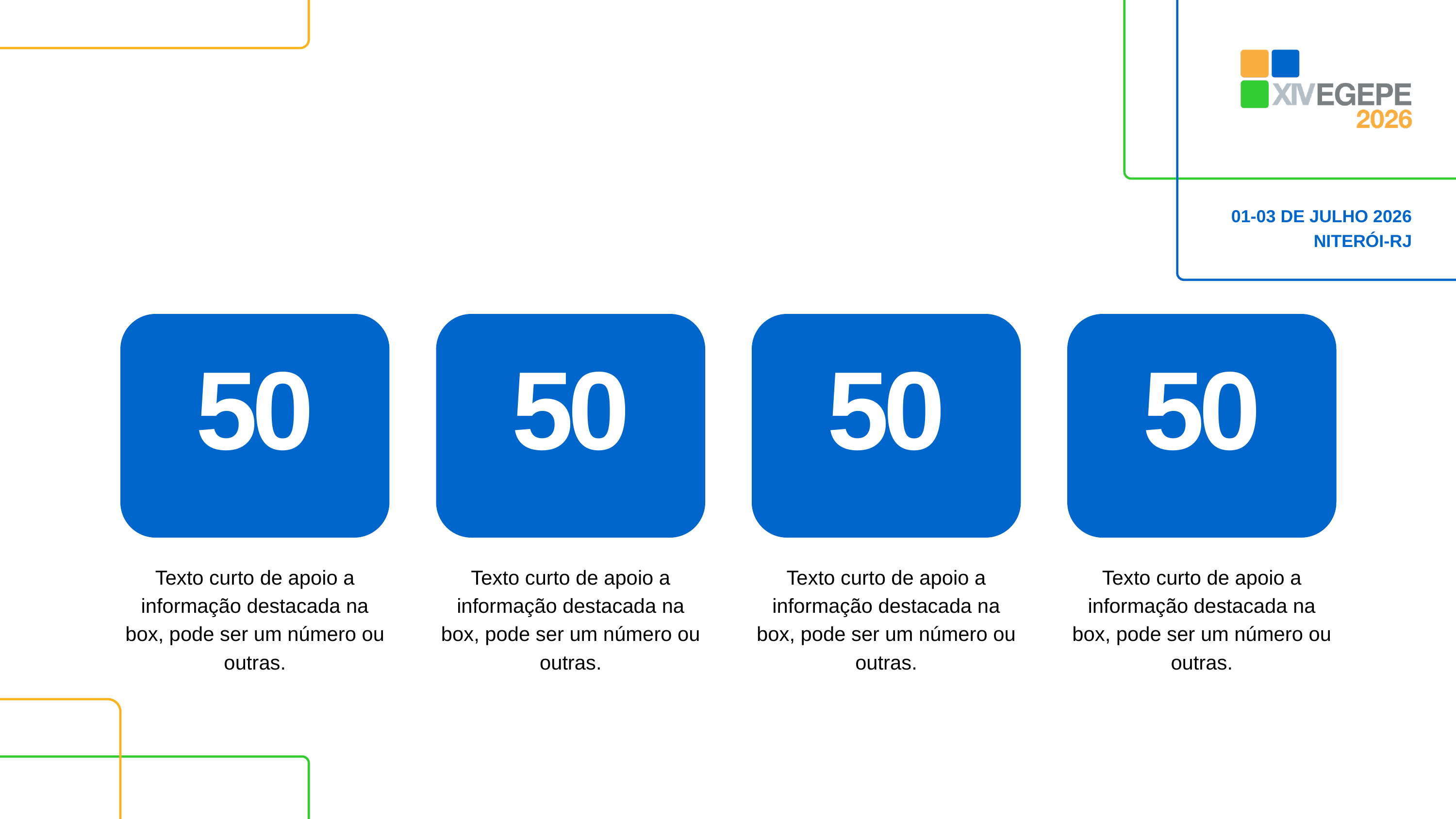

Exemplo de Título Introdução ao Projeto
01-03 DE JULHO 2026
NITERÓI-RJ

50

50

50

50
Texto curto de apoio a informação destacada na box, pode ser um número ou outras.
Texto curto de apoio a informação destacada na box, pode ser um número ou outras.
Texto curto de apoio a informação destacada na box, pode ser um número ou outras.
Texto curto de apoio a informação destacada na box, pode ser um número ou outras.